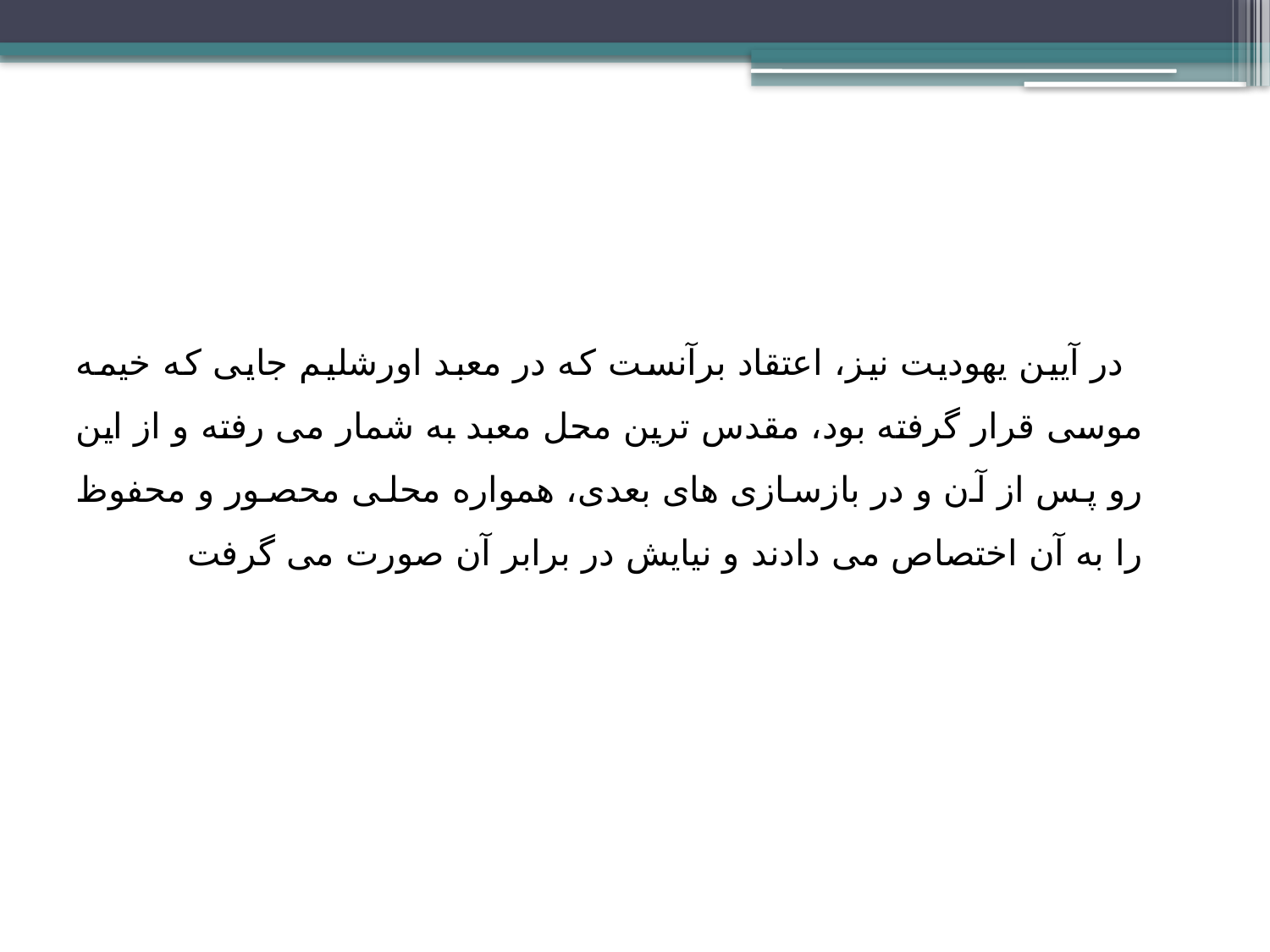

در آیین یهودیت نیز، اعتقاد برآنست که در معبد اورشلیم جایی که خیمه موسی قرار گرفته بود، مقدس ترین محل معبد به شمار می رفته و از این رو پس از آن و در بازسازی های بعدی، همواره محلی محصور و محفوظ را به آن اختصاص می دادند و نیایش در برابر آن صورت می گرفت